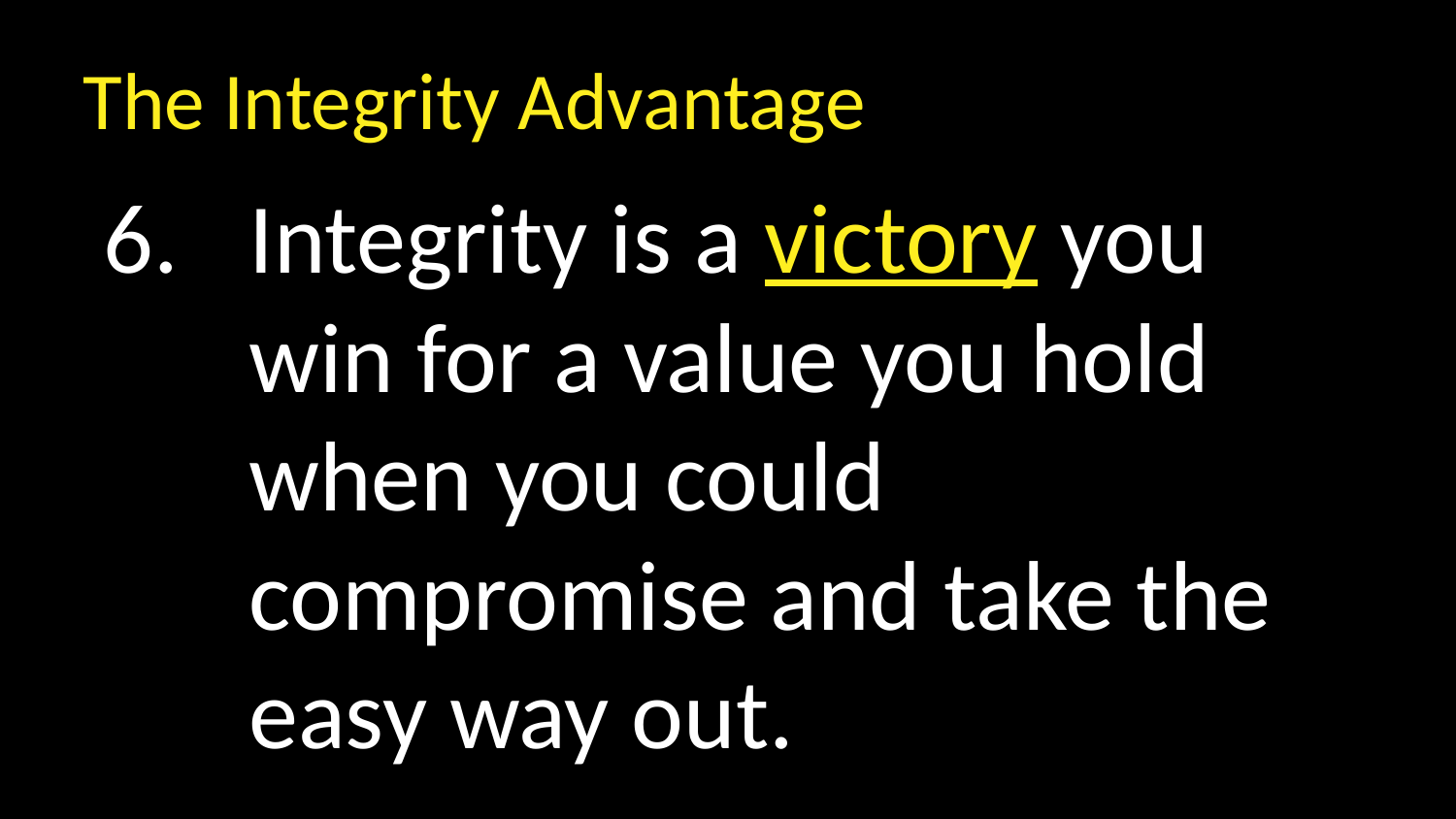

The Integrity Advantage
Integrity is a victory you win for a value you hold when you could compromise and take the easy way out.